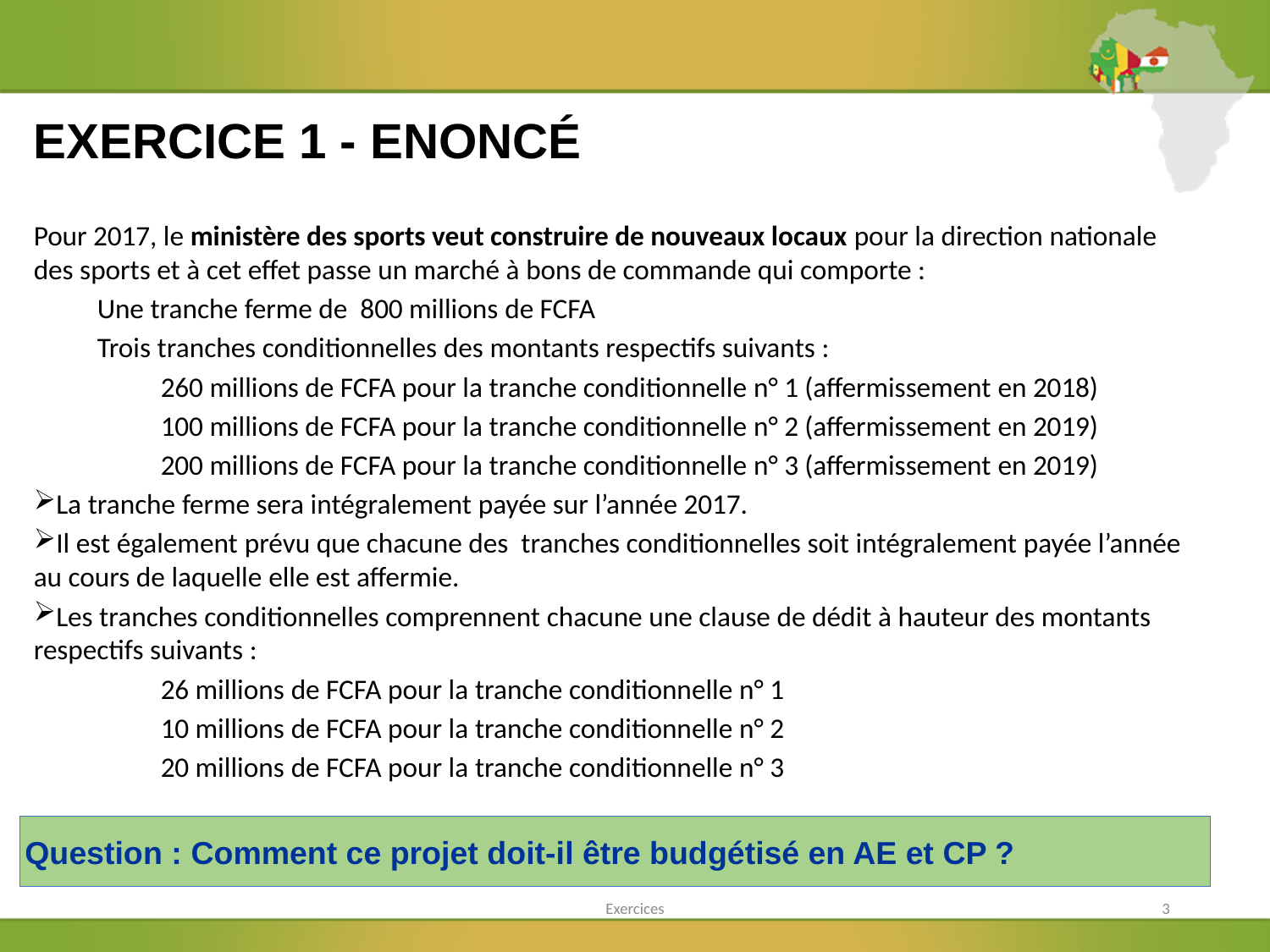

# EXERCICE 1 - ENONCÉ
Pour 2017, le ministère des sports veut construire de nouveaux locaux pour la direction nationale des sports et à cet effet passe un marché à bons de commande qui comporte :
Une tranche ferme de  800 millions de FCFA
Trois tranches conditionnelles des montants respectifs suivants :
260 millions de FCFA pour la tranche conditionnelle n° 1 (affermissement en 2018)
100 millions de FCFA pour la tranche conditionnelle n° 2 (affermissement en 2019)
200 millions de FCFA pour la tranche conditionnelle n° 3 (affermissement en 2019)
La tranche ferme sera intégralement payée sur l’année 2017.
Il est également prévu que chacune des  tranches conditionnelles soit intégralement payée l’année au cours de laquelle elle est affermie.
Les tranches conditionnelles comprennent chacune une clause de dédit à hauteur des montants respectifs suivants :
26 millions de FCFA pour la tranche conditionnelle n° 1
10 millions de FCFA pour la tranche conditionnelle n° 2
20 millions de FCFA pour la tranche conditionnelle n° 3

Question : Comment ce projet doit-il être budgétisé en AE et CP ?
Exercices
3